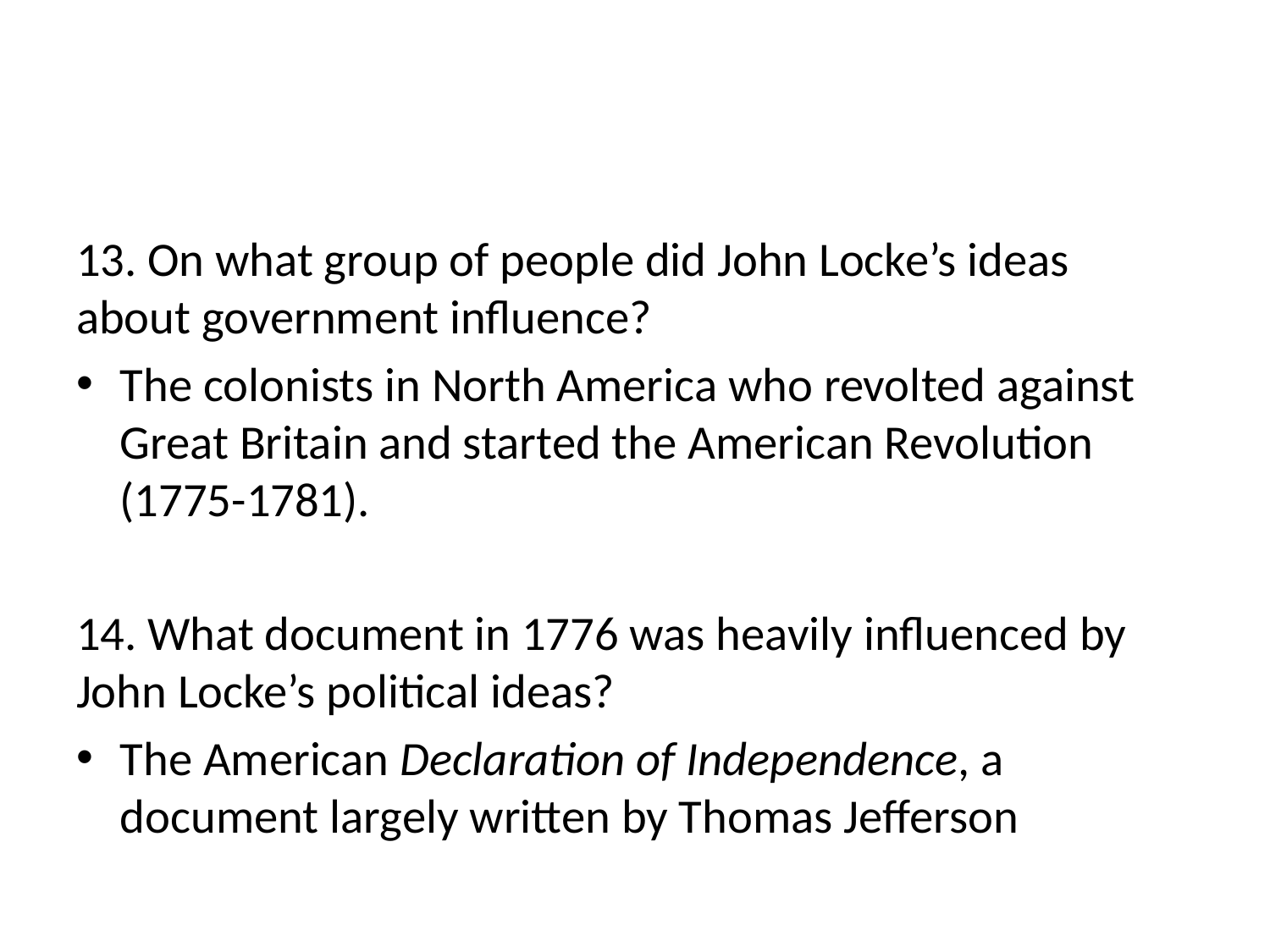

#
13. On what group of people did John Locke’s ideas about government influence?
The colonists in North America who revolted against Great Britain and started the American Revolution (1775-1781).

14. What document in 1776 was heavily influenced by John Locke’s political ideas?
The American Declaration of Independence, a document largely written by Thomas Jefferson